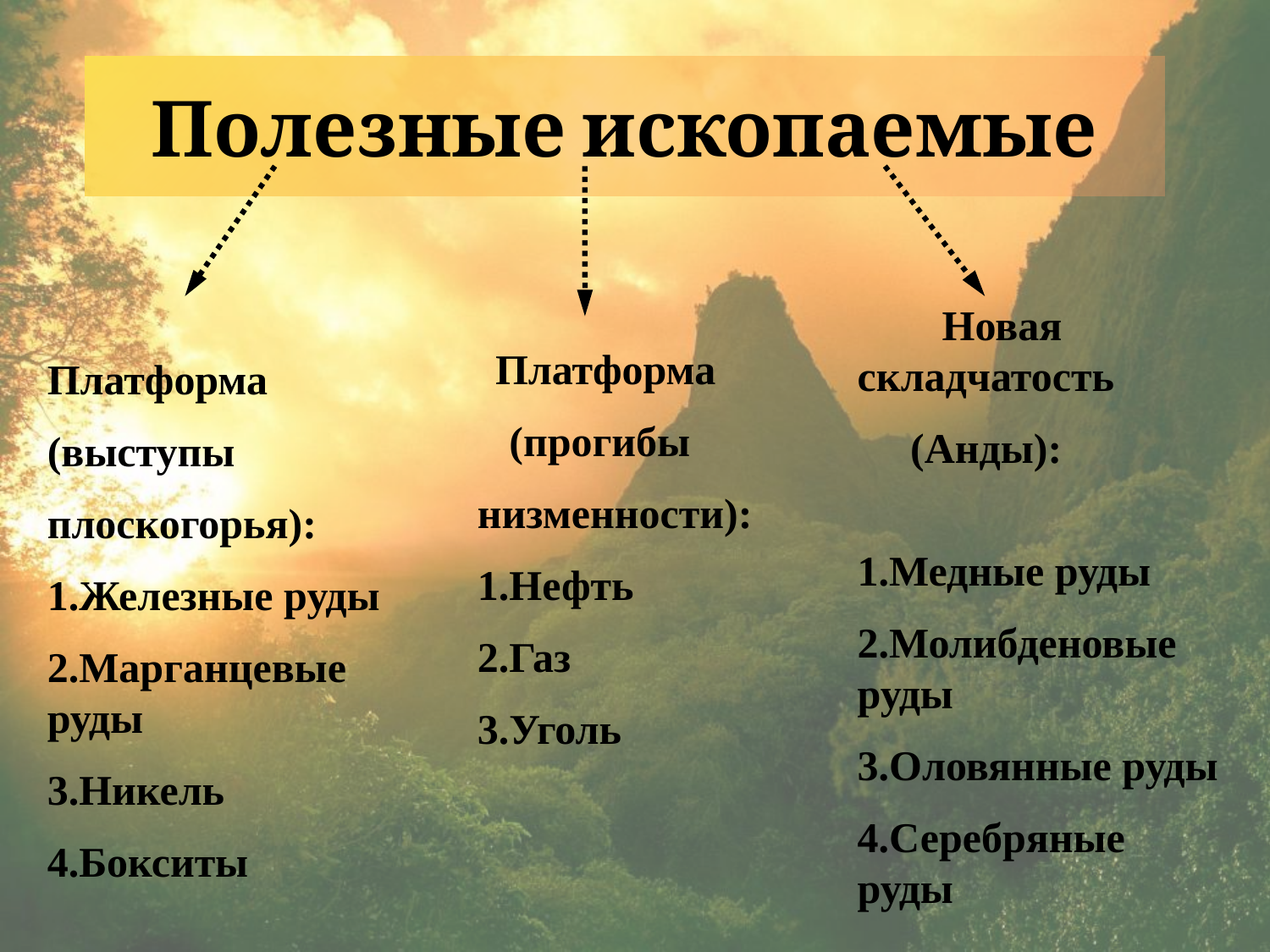

# Полезные ископаемые

        Новая складчатость
     (Анды):
1.Медные руды
2.Молибденовые руды
3.Оловянные руды
4.Серебряные руды

  Платформа
   (прогибы
низменности):
1.Нефть
2.Газ
3.Уголь
Платформа
(выступы
плоскогорья):
1.Железные руды
2.Марганцевые руды
3.Никель
4.Бокситы